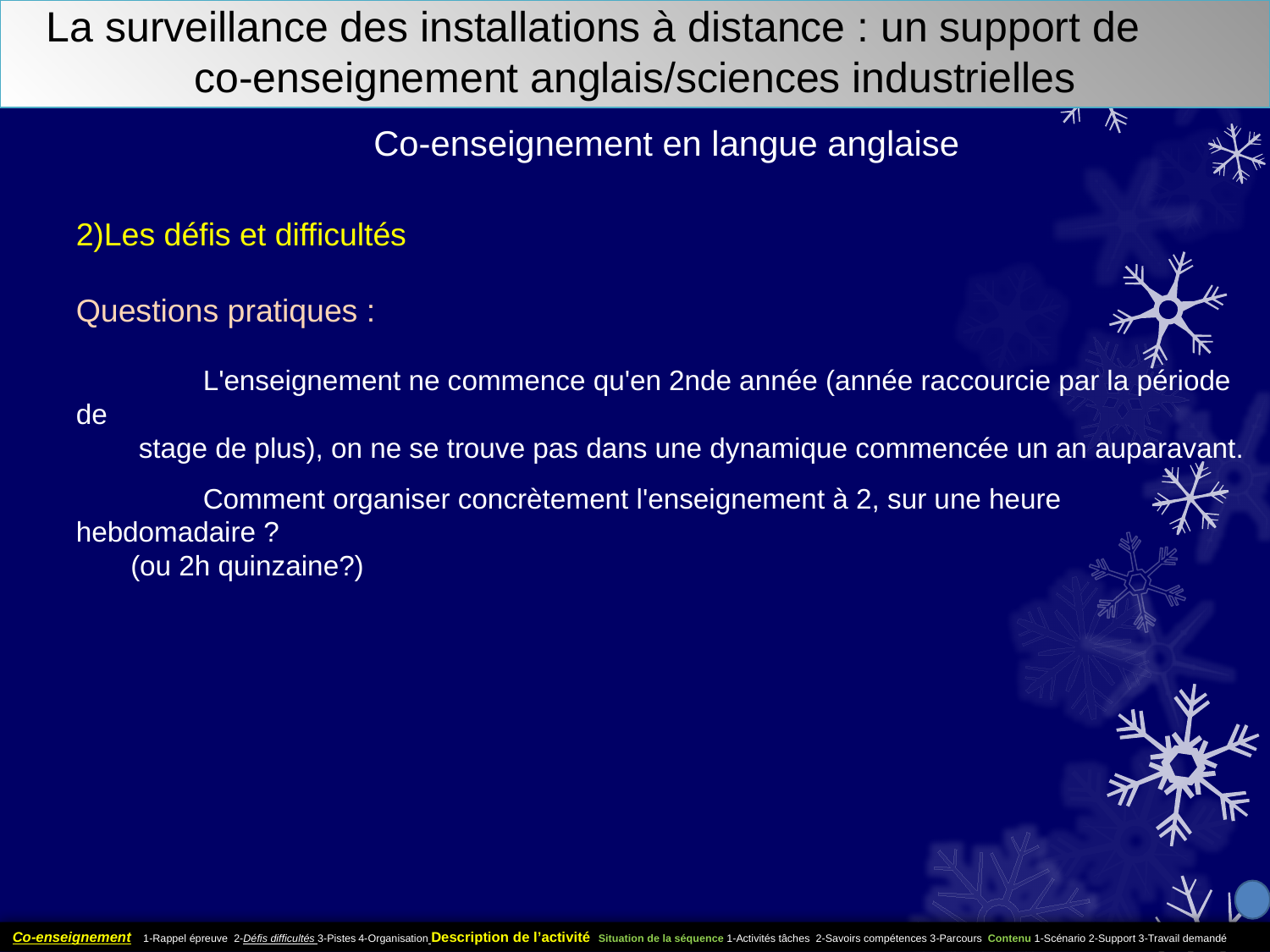

# La surveillance des installations à distance : un support de        co-enseignement anglais/sciences industrielles
Co-enseignement en langue anglaise

2)Les défis et difficultés

Questions pratiques :

	L'enseignement ne commence qu'en 2nde année (année raccourcie par la période de
        stage de plus), on ne se trouve pas dans une dynamique commencée un an auparavant.

	Comment organiser concrètement l'enseignement à 2, sur une heure hebdomadaire ?
       (ou 2h quinzaine?)

Co-enseignement   1-Rappel épreuve  2-Défis difficultés 3-Pistes 4-Organisation Description de l’activité  Situation de la séquence 1-Activités tâches  2-Savoirs compétences 3-Parcours  Contenu 1-Scénario 2-Support 3-Travail demandé